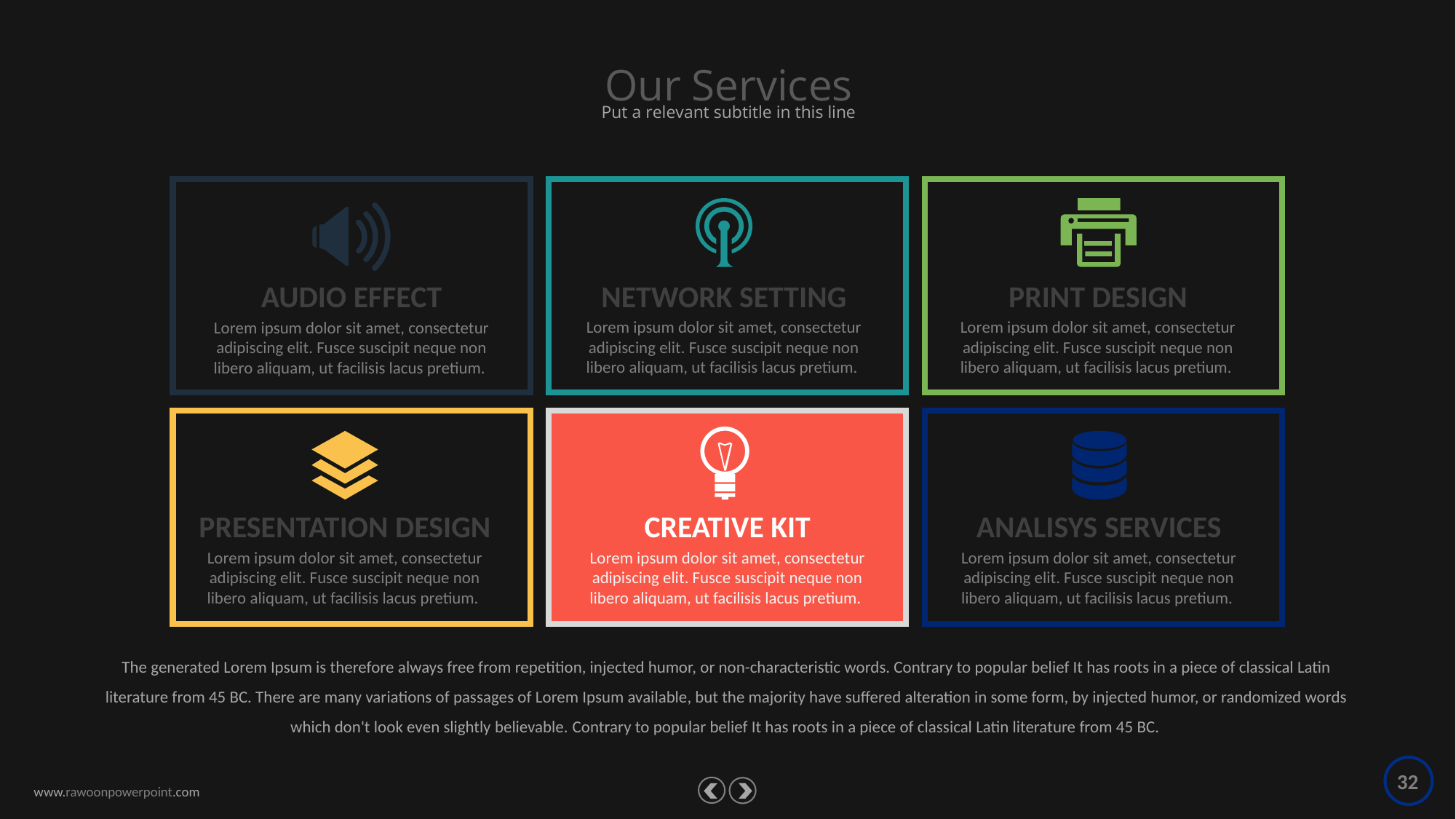

Our Services
Put a relevant subtitle in this line

NETWORK SETTING
Lorem ipsum dolor sit amet, consectetur adipiscing elit. Fusce suscipit neque non libero aliquam, ut facilisis lacus pretium.
PRINT DESIGN
Lorem ipsum dolor sit amet, consectetur adipiscing elit. Fusce suscipit neque non libero aliquam, ut facilisis lacus pretium.
AUDIO EFFECT
Lorem ipsum dolor sit amet, consectetur adipiscing elit. Fusce suscipit neque non libero aliquam, ut facilisis lacus pretium.

PRESENTATION DESIGN
Lorem ipsum dolor sit amet, consectetur adipiscing elit. Fusce suscipit neque non libero aliquam, ut facilisis lacus pretium.
CREATIVE KIT
Lorem ipsum dolor sit amet, consectetur adipiscing elit. Fusce suscipit neque non libero aliquam, ut facilisis lacus pretium.
ANALISYS SERVICES
Lorem ipsum dolor sit amet, consectetur adipiscing elit. Fusce suscipit neque non libero aliquam, ut facilisis lacus pretium.
The generated Lorem Ipsum is therefore always free from repetition, injected humor, or non-characteristic words. Contrary to popular belief It has roots in a piece of classical Latin literature from 45 BC. There are many variations of passages of Lorem Ipsum available, but the majority have suffered alteration in some form, by injected humor, or randomized words which don't look even slightly believable. Contrary to popular belief It has roots in a piece of classical Latin literature from 45 BC.
32